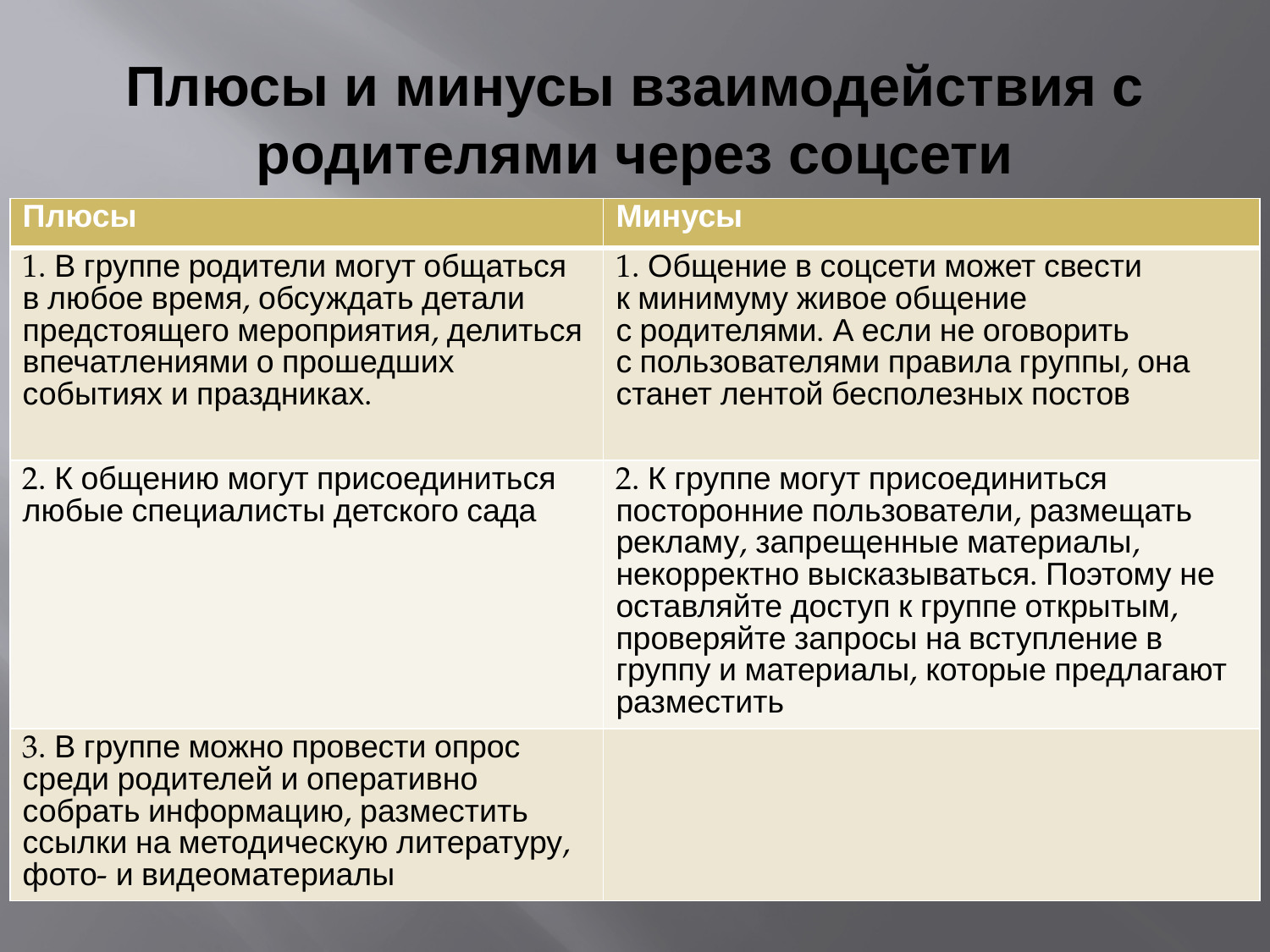

# Плюсы и минусы взаимодействия с родителями через соцсети
| Плюсы | Минусы |
| --- | --- |
| 1. В группе родители могут общаться в любое время, обсуждать детали предстоящего мероприятия, делиться впечатлениями о прошедших событиях и праздниках. | 1. Общение в соцсети может свести к минимуму живое общение с родителями. А если не оговорить с пользователями правила группы, она станет лентой бесполезных постов |
| 2. К общению могут присоединиться любые специалисты детского сада | 2. К группе могут присоединиться посторонние пользователи, размещать рекламу, запрещенные материалы, некорректно высказываться. Поэтому не оставляйте доступ к группе открытым, проверяйте запросы на вступление в группу и материалы, которые предлагают разместить |
| 3. В группе можно провести опрос среди родителей и оперативно собрать информацию, разместить ссылки на методическую литературу, фото- и видеоматериалы |  |